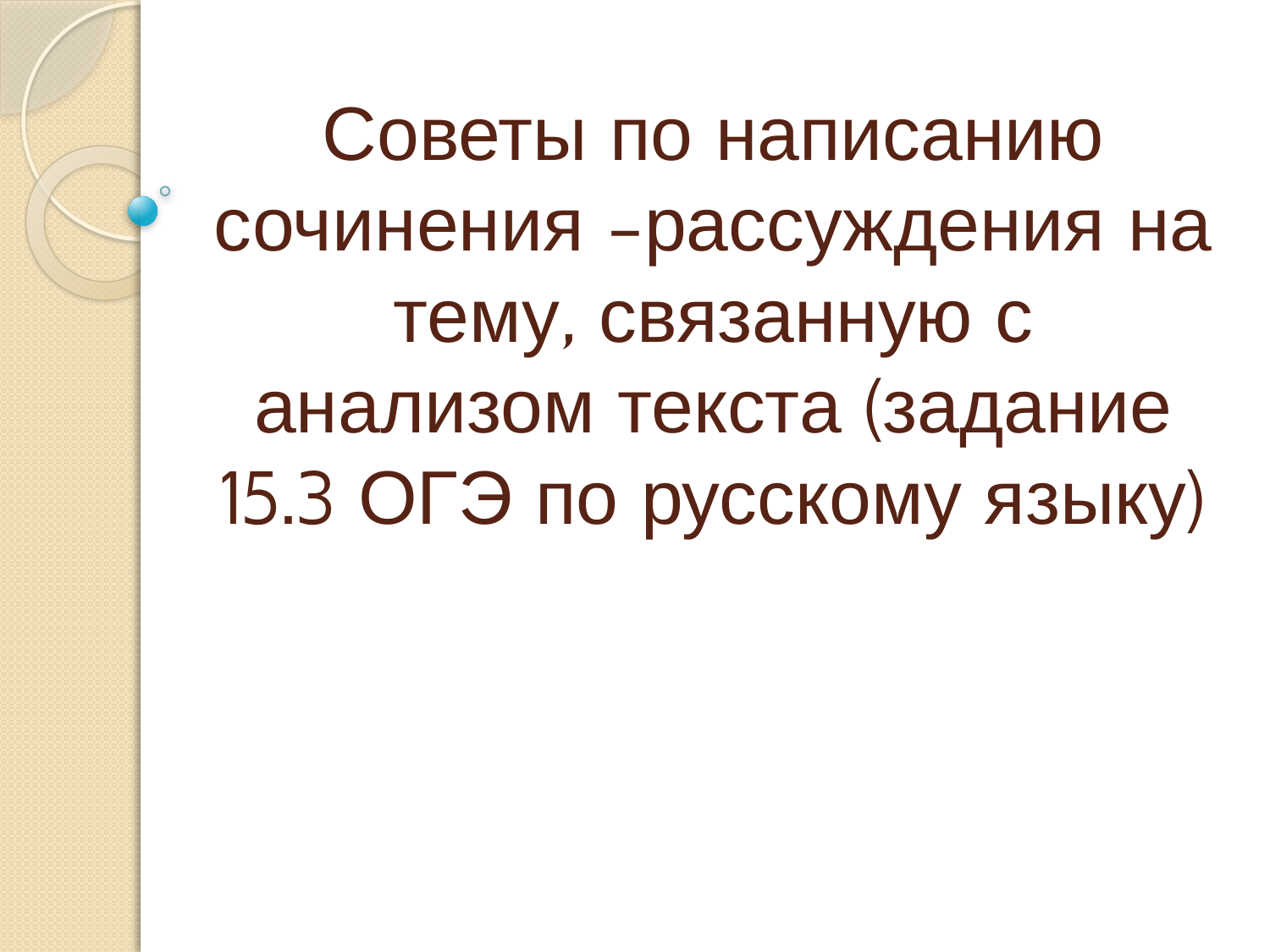

# Советы по написанию сочинения –рассуждения на тему, связанную с анализом текста (задание 15.3 ОГЭ по русскому языку)